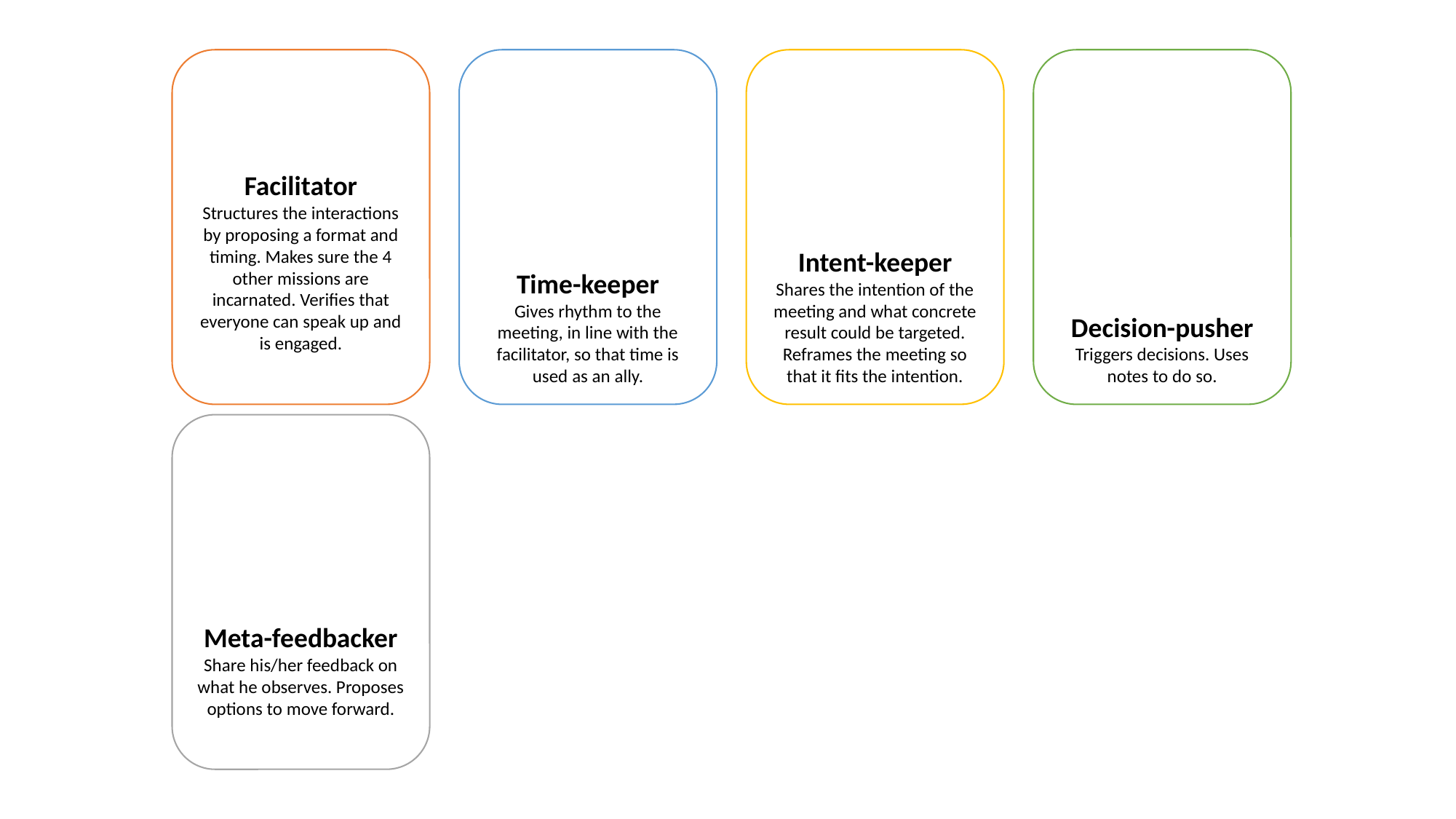

Facilitator
Structures the interactions by proposing a format and timing. Makes sure the 4 other missions are incarnated. Verifies that everyone can speak up and is engaged.

Time-keeper
Gives rhythm to the meeting, in line with the facilitator, so that time is used as an ally.
Intent-keeper
Shares the intention of the meeting and what concrete result could be targeted. Reframes the meeting so that it fits the intention.
Decision-pusher
Triggers decisions. Uses notes to do so.
Meta-feedbacker
Share his/her feedback on what he observes. Proposes options to move forward.